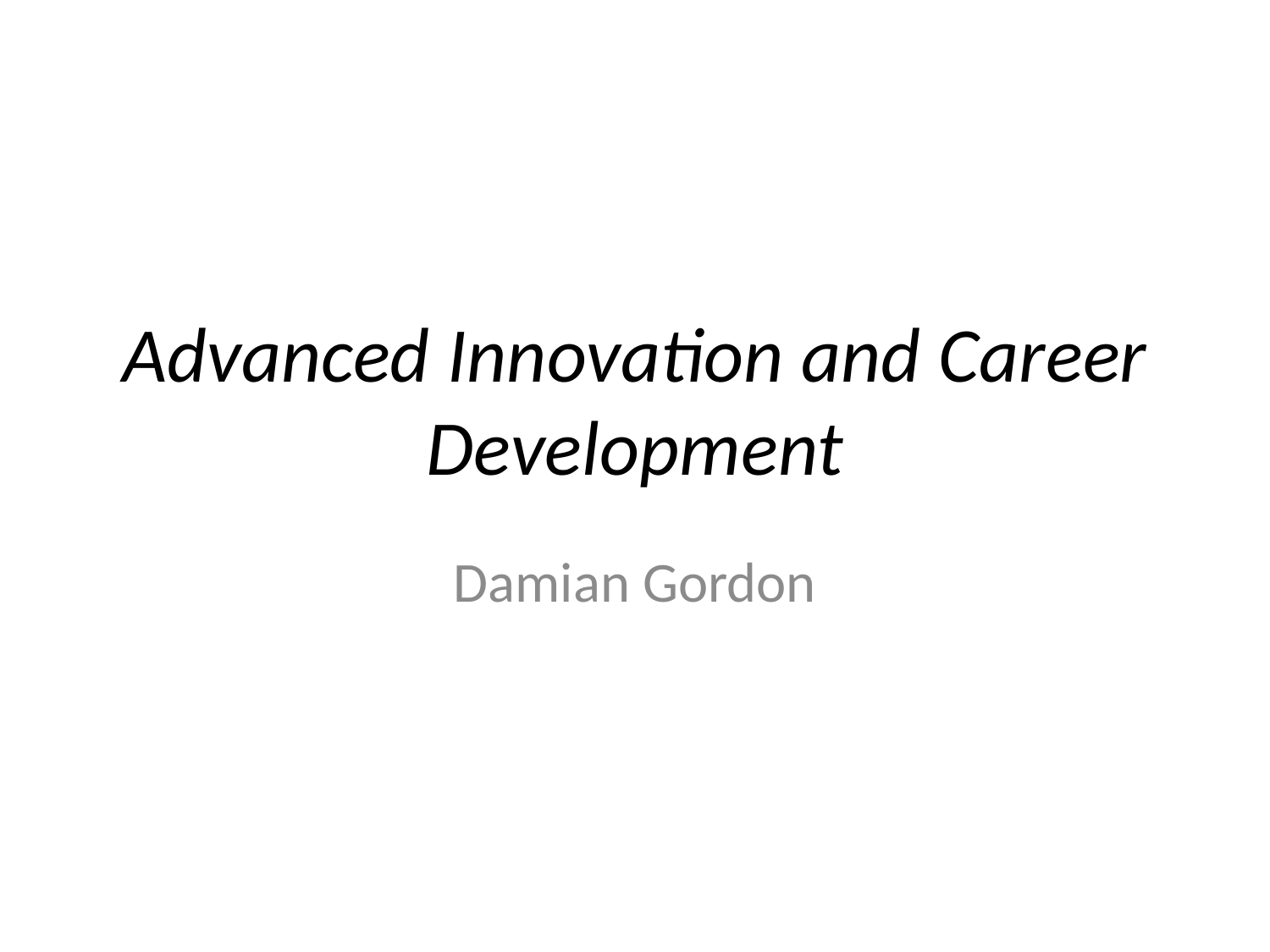

# Advanced Innovation and Career Development
Damian Gordon